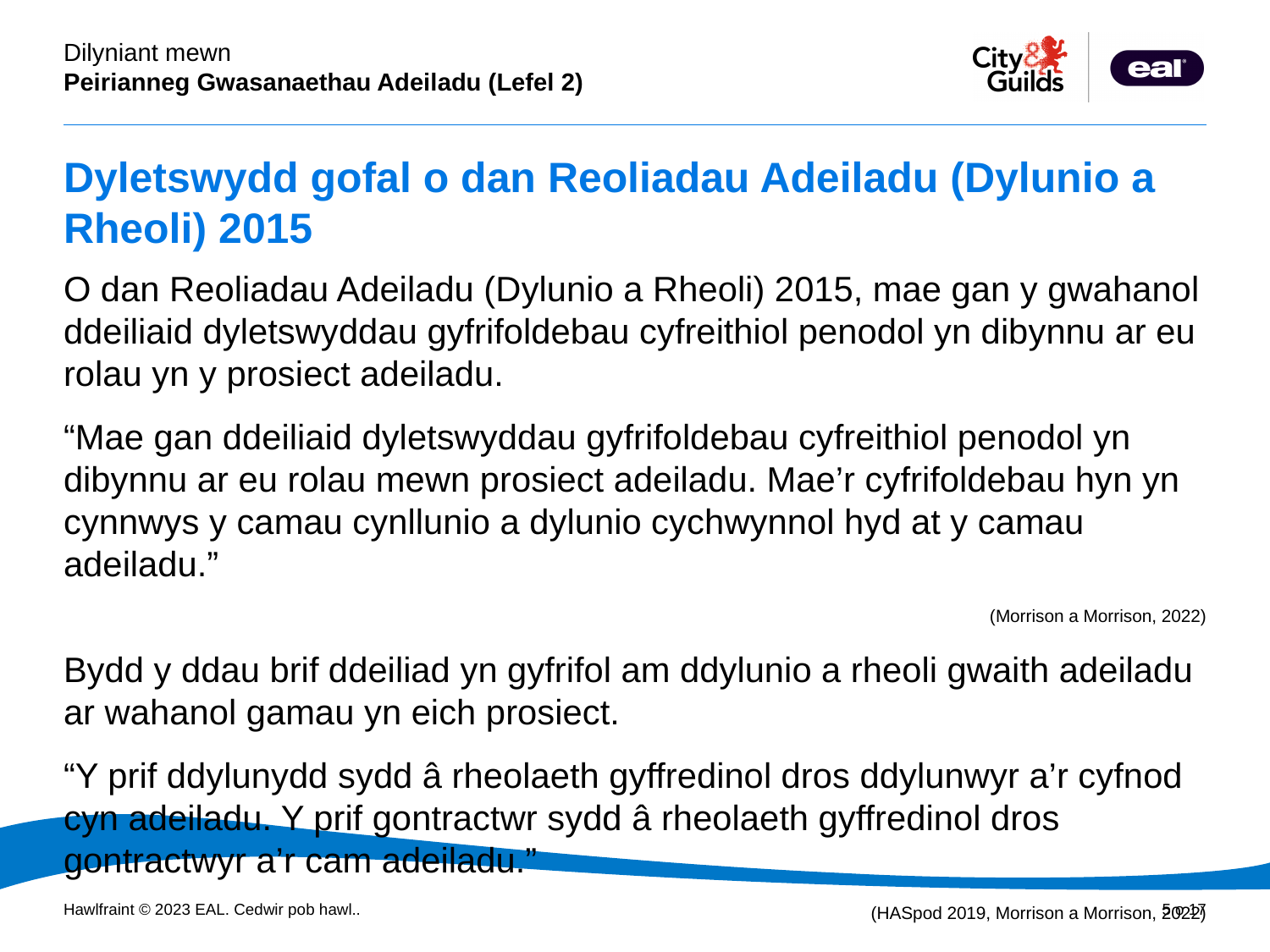

# Dyletswydd gofal o dan Reoliadau Adeiladu (Dylunio a Rheoli) 2015
O dan Reoliadau Adeiladu (Dylunio a Rheoli) 2015, mae gan y gwahanol ddeiliaid dyletswyddau gyfrifoldebau cyfreithiol penodol yn dibynnu ar eu rolau yn y prosiect adeiladu.
“Mae gan ddeiliaid dyletswyddau gyfrifoldebau cyfreithiol penodol yn dibynnu ar eu rolau mewn prosiect adeiladu. Mae’r cyfrifoldebau hyn yn cynnwys y camau cynllunio a dylunio cychwynnol hyd at y camau adeiladu.”
(Morrison a Morrison, 2022)
Bydd y ddau brif ddeiliad yn gyfrifol am ddylunio a rheoli gwaith adeiladu ar wahanol gamau yn eich prosiect.
“Y prif ddylunydd sydd â rheolaeth gyffredinol dros ddylunwyr a’r cyfnod cyn adeiladu. Y prif gontractwr sydd â rheolaeth gyffredinol dros gontractwyr a’r cam adeiladu.”
(HASpod 2019, Morrison a Morrison, 2022)